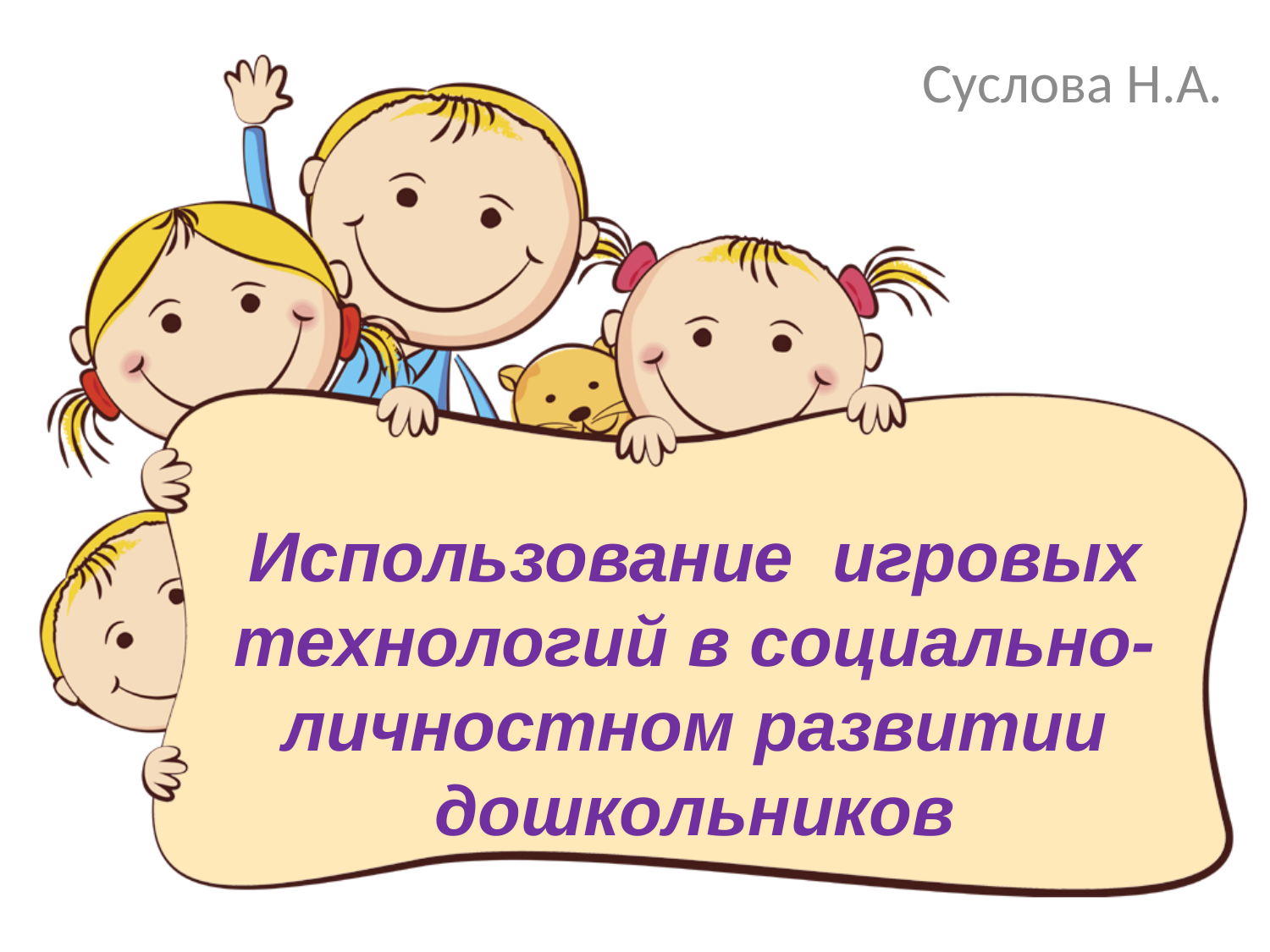

Суслова Н.А.
# Использование  игровых технологий в социально-личностном развитии дошкольников